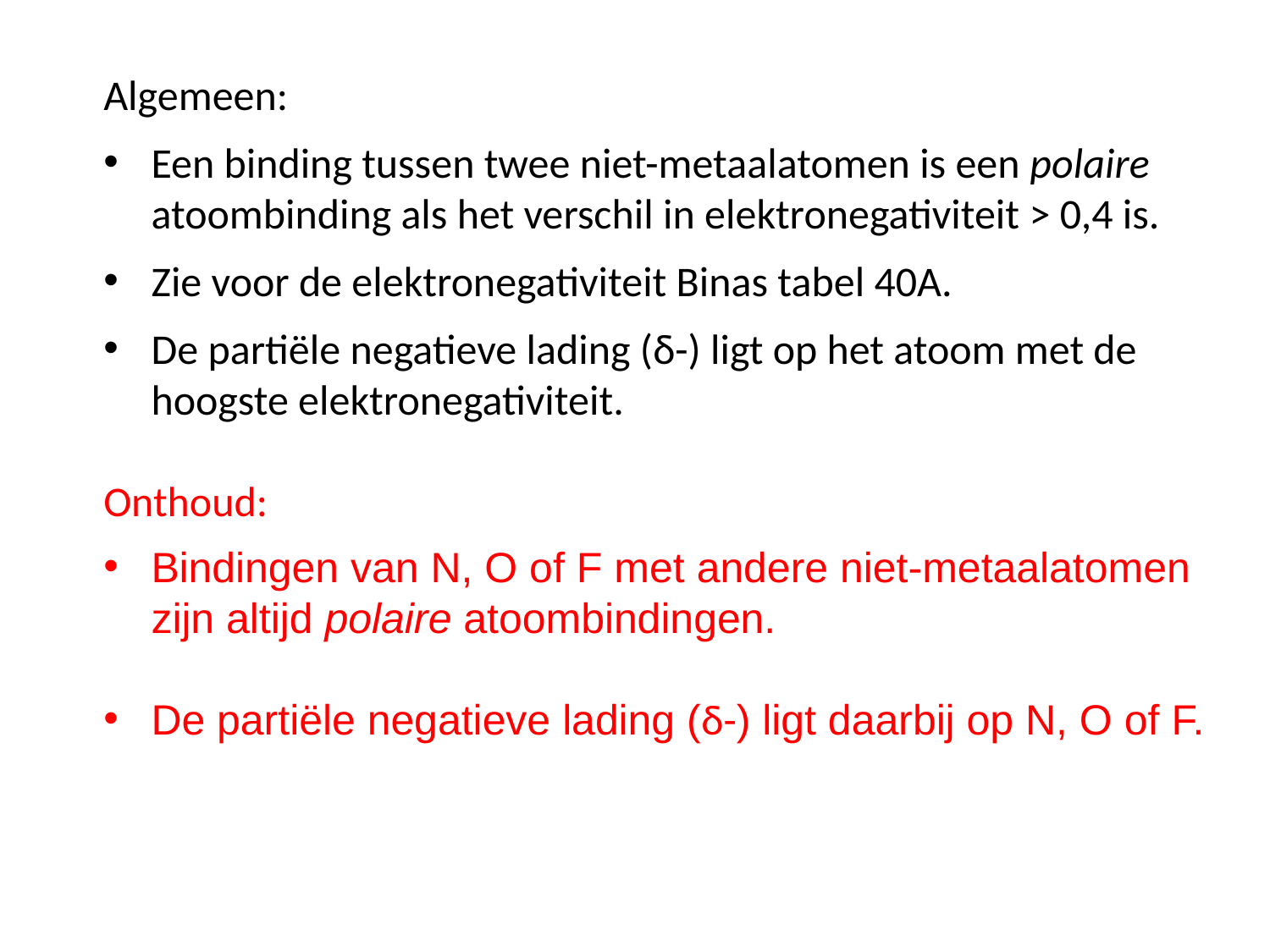

Algemeen:

Een binding tussen twee niet-metaalatomen is een polaire atoombinding als het verschil in elektronegativiteit > 0,4 is.

Zie voor de elektronegativiteit Binas tabel 40A.

De partiële negatieve lading (δ-) ligt op het atoom met de
     hoogste elektronegativiteit.

Onthoud:

Bindingen van N, O of F met andere niet-metaalatomen zijn altijd polaire atoombindingen.

De partiële negatieve lading (δ-) ligt daarbij op N, O of F.